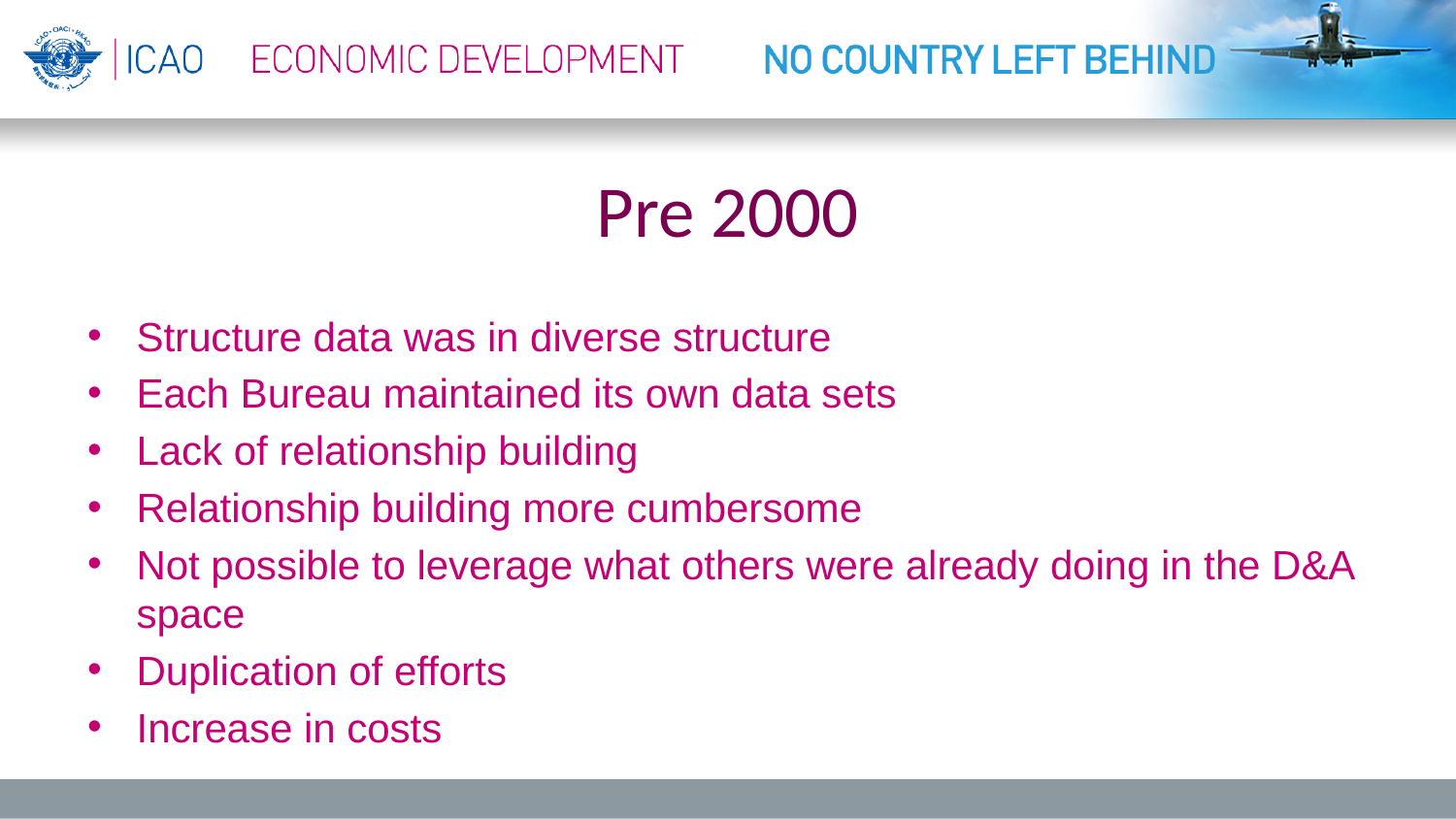

# Pre 2000
Structure data was in diverse structure
Each Bureau maintained its own data sets
Lack of relationship building
Relationship building more cumbersome
Not possible to leverage what others were already doing in the D&A space
Duplication of efforts
Increase in costs